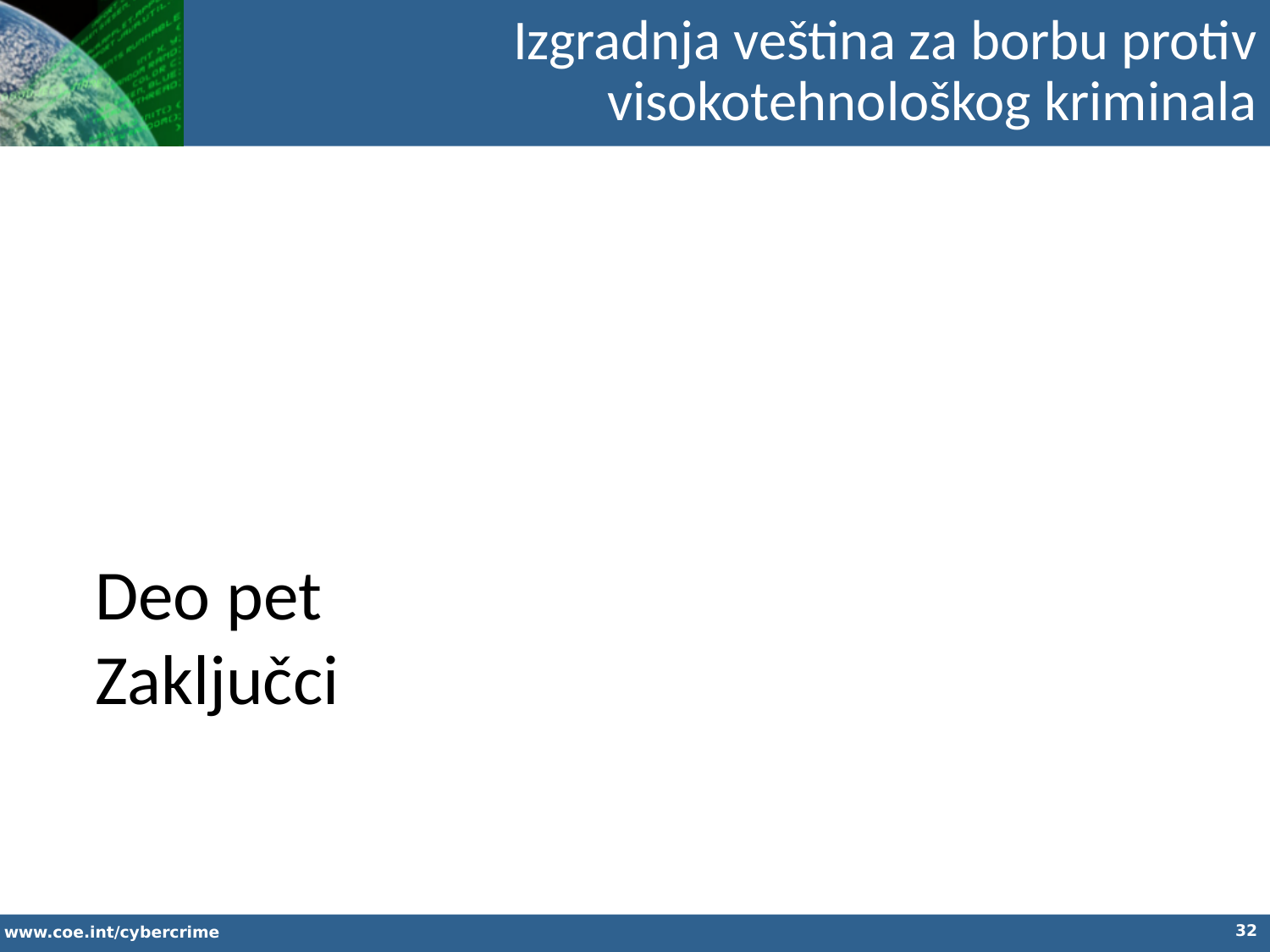

Izgradnja veština za borbu protiv visokotehnološkog kriminala
Deo pet
Zaključci
32